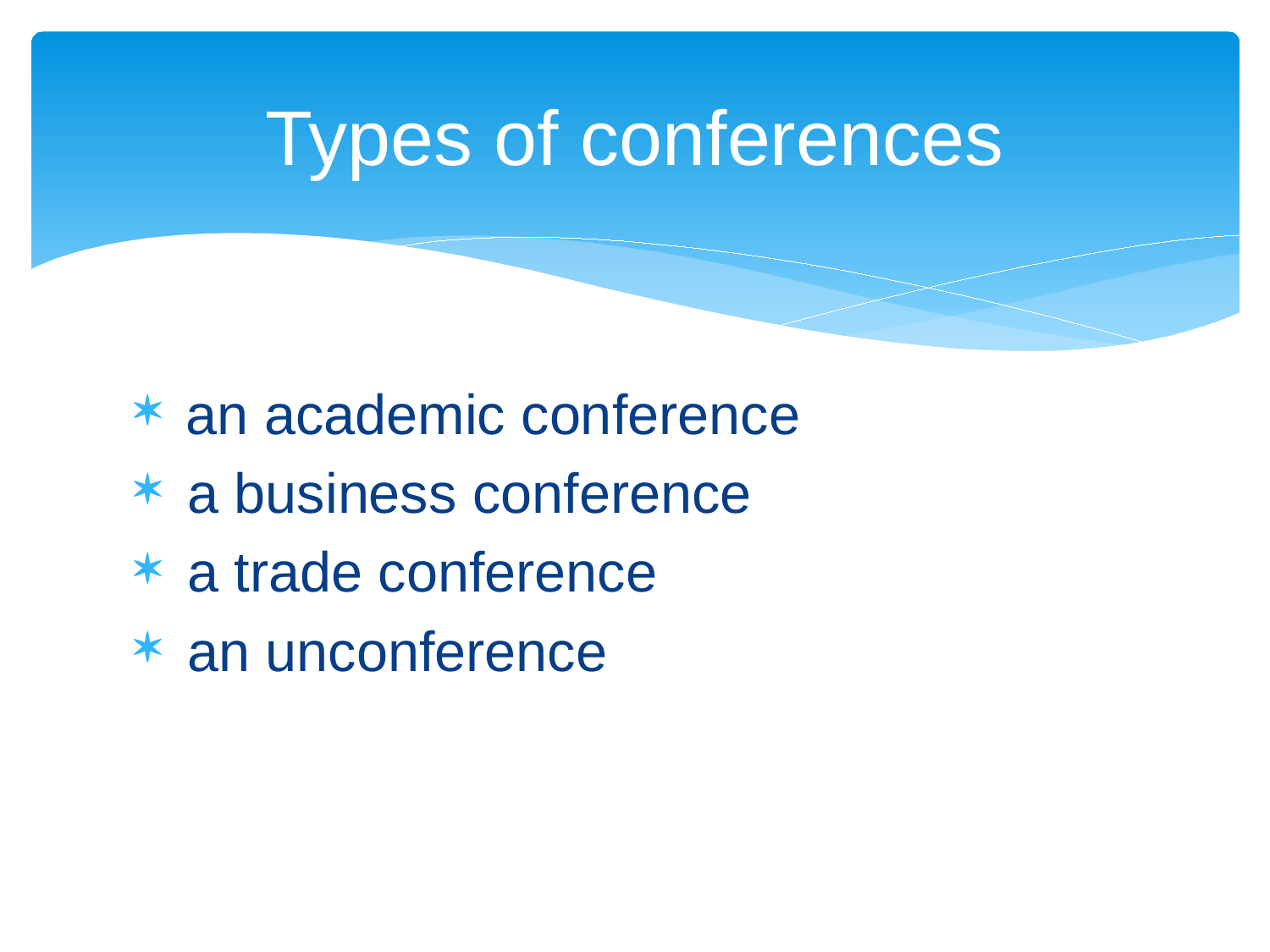

# Types of conferences
 an academic conference
 a business conference
 a trade conference
 an unconference